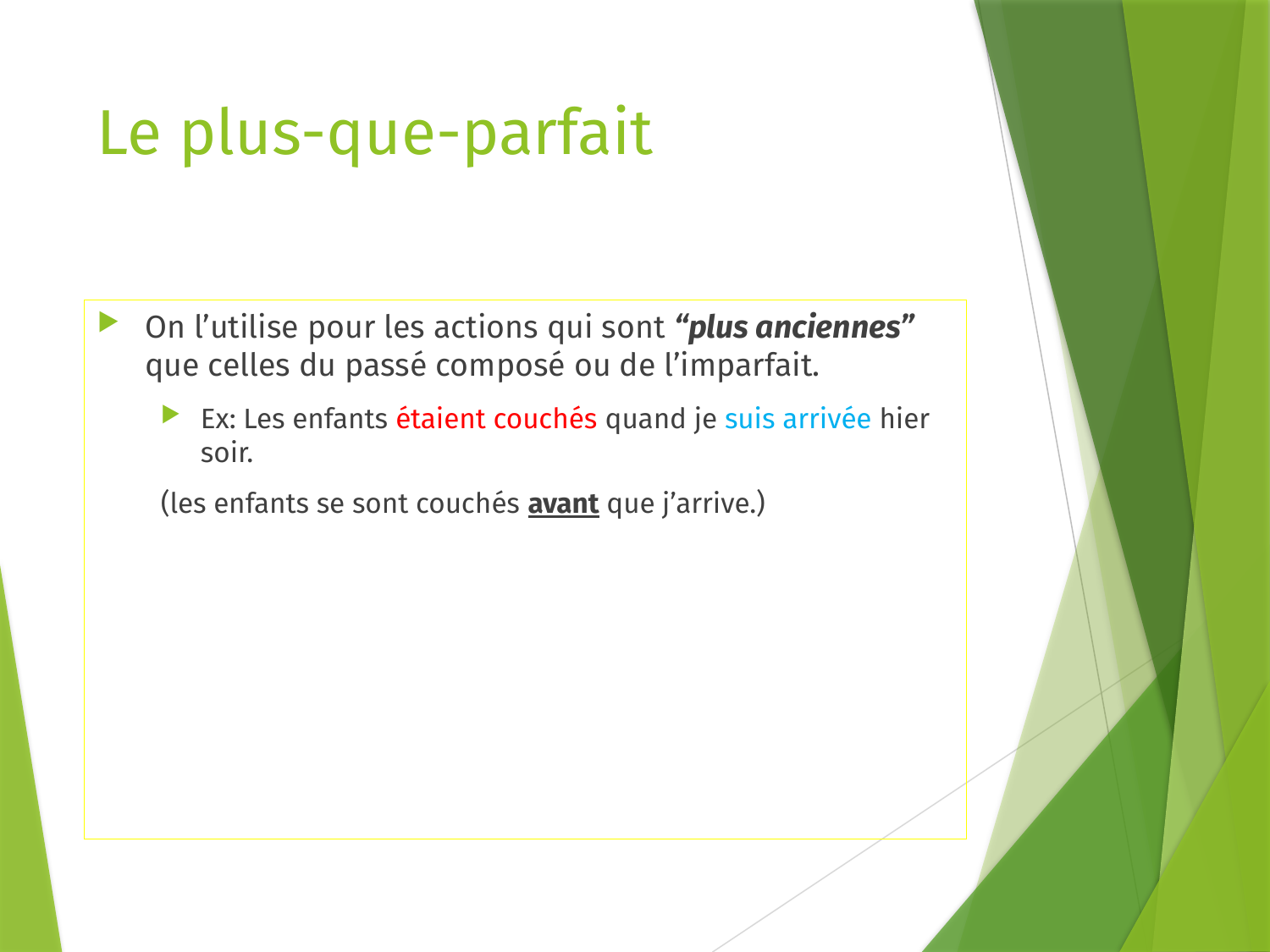

# Le plus-que-parfait
On l’utilise pour les actions qui sont “plus anciennes” que celles du passé composé ou de l’imparfait.
Ex: Les enfants étaient couchés quand je suis arrivée hier soir.
(les enfants se sont couchés avant que j’arrive.)